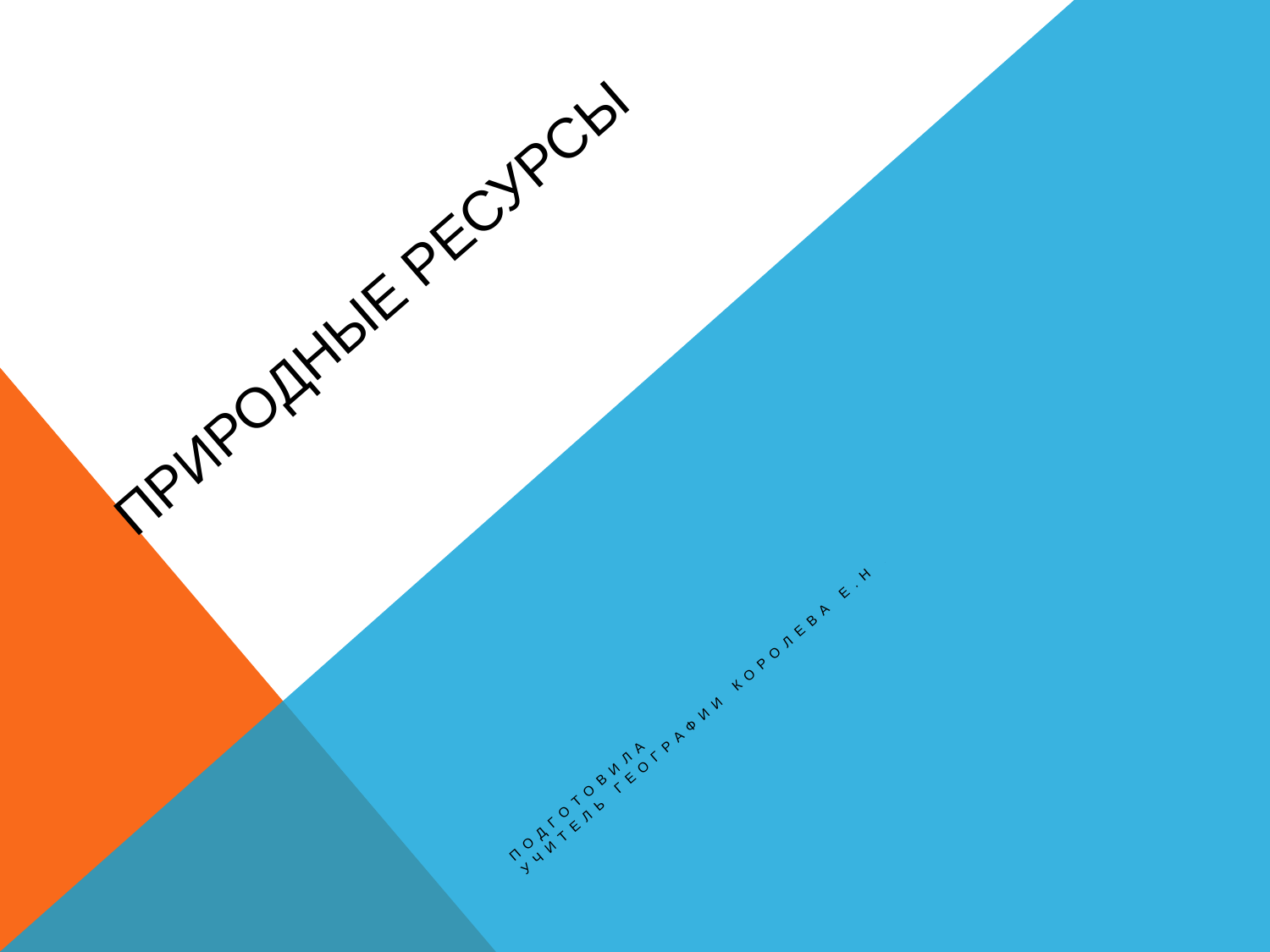

# Природные ресурсы
Подготовила
Учитель географии Королева Е.Н .